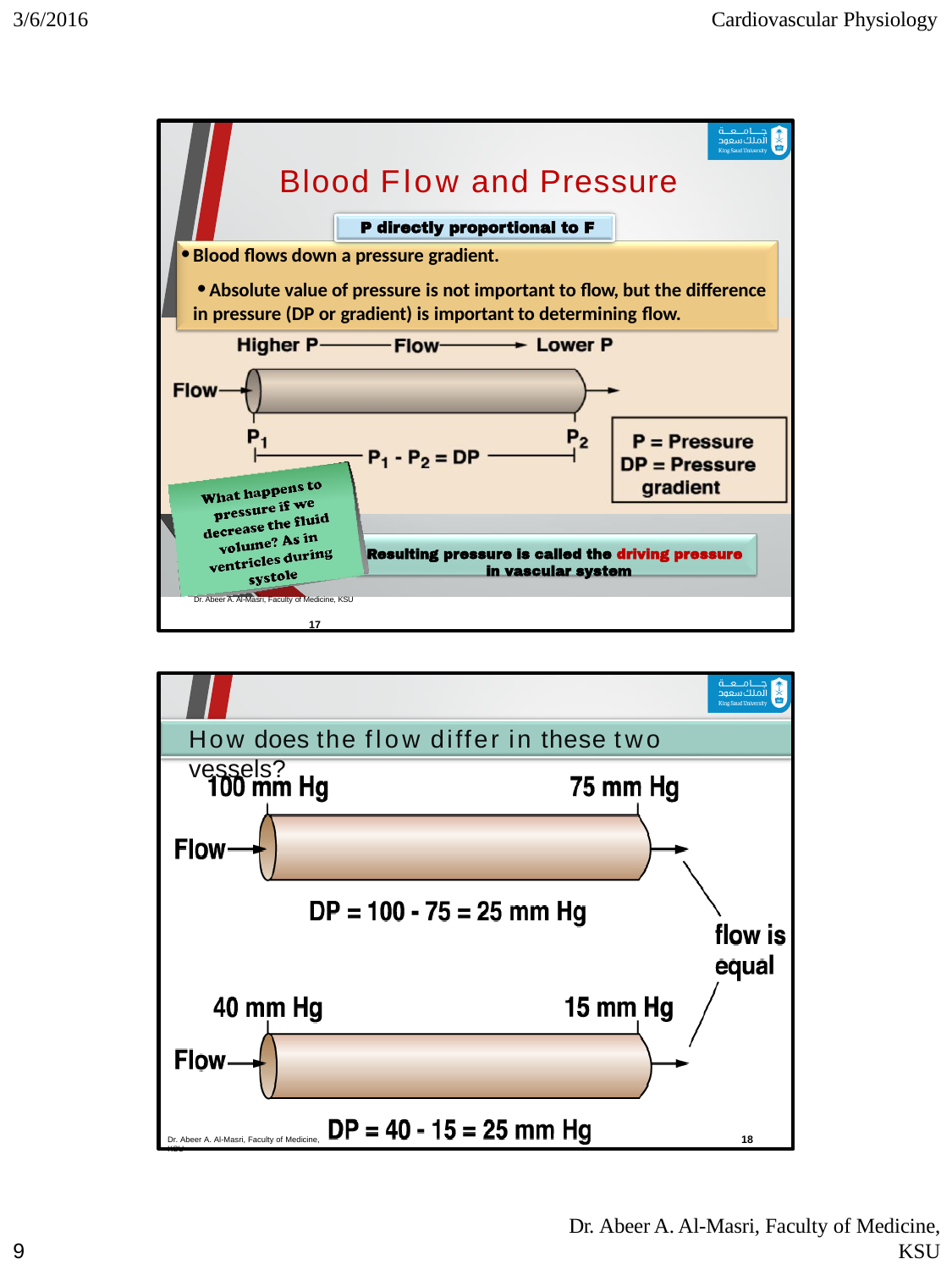

3/6/2016
Cardiovascular Physiology

Blood Flow and Pressure
P directly proportional to F
Blood flows down a pressure gradient.
Absolute value of pressure is not important to flow, but the difference
in pressure (DP or gradient) is important to determining flow.

Resulting pressure is called the driving pressure  in vascular system
Dr. Abeer A. Al-Masri, Faculty of Medicine, KSU	17

How does the flow differ in these two vessels?

18
Dr. Abeer A. Al-Masri, Faculty of Medicine, KSU
Dr. Abeer A. Al-Masri, Faculty of Medicine,
KSU
9